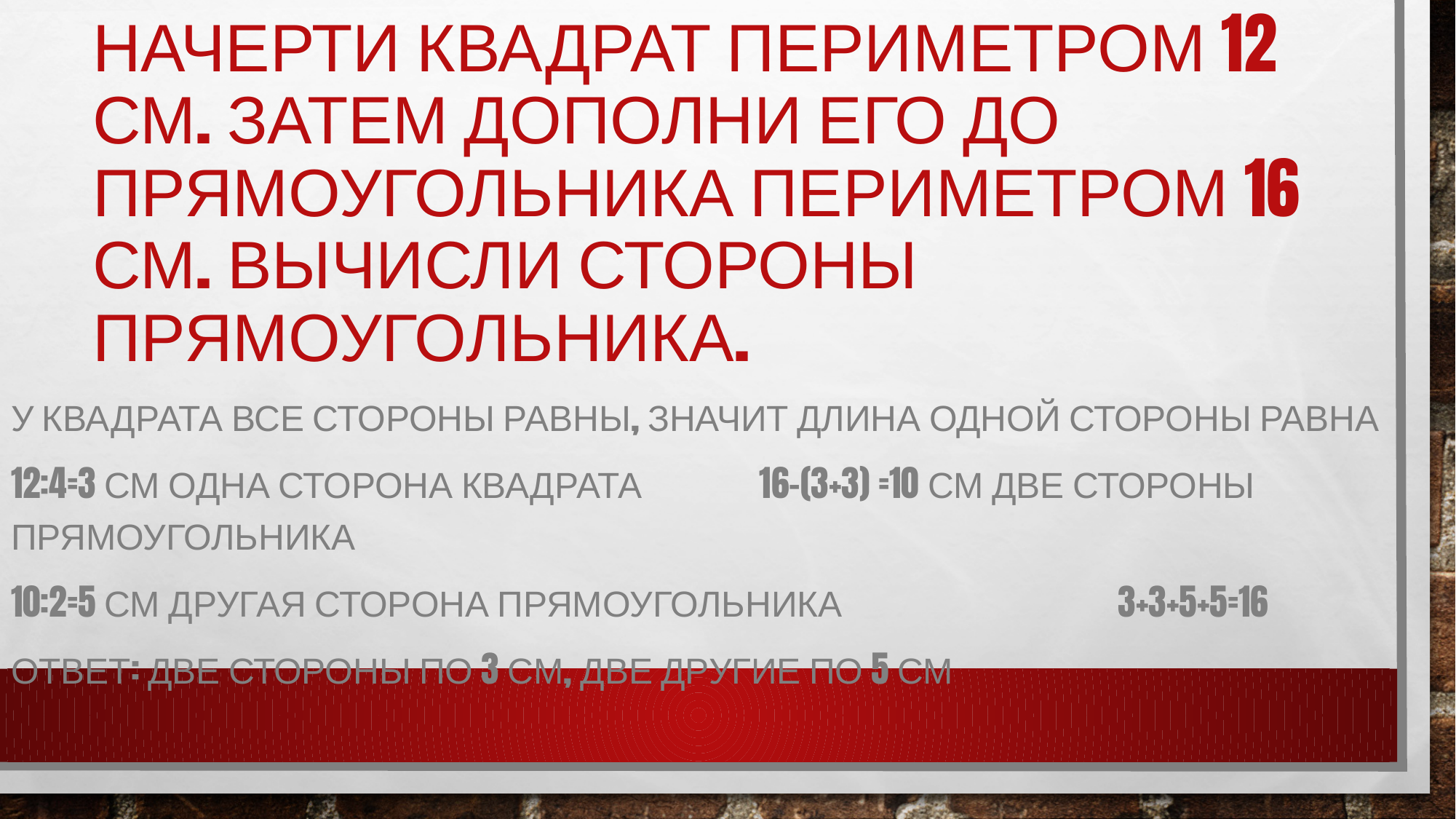

# Начерти квадрат периметром 12 см. Затем дополни его до прямоугольника периметром 16 см. Вычисли стороны прямоугольника.
У квадрата все стороны равны, значит длина одной стороны равна
12:4=3 см одна сторона квадрата              16-(3+3) =10 см две стороны прямоугольника
10:2=5 см другая сторона прямоугольника                                 3+3+5+5=16
Ответ: две стороны по 3 см, две другие по 5 см